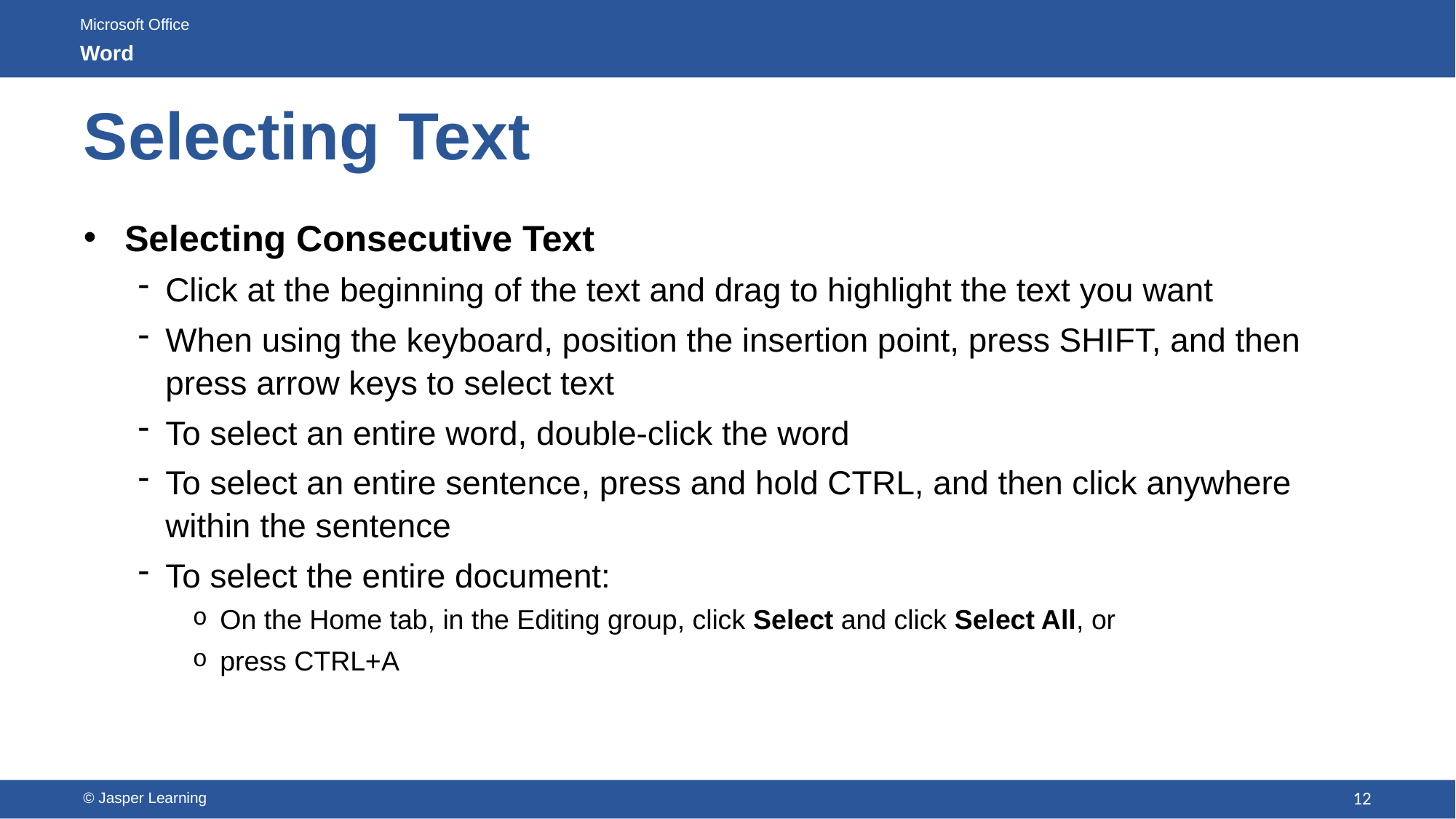

# Selecting Text
Selecting Consecutive Text
Click at the beginning of the text and drag to highlight the text you want
When using the keyboard, position the insertion point, press SHIFT, and then press arrow keys to select text
To select an entire word, double-click the word
To select an entire sentence, press and hold CTRL, and then click anywhere within the sentence
To select the entire document:
On the Home tab, in the Editing group, click Select and click Select All, or
press CTRL+A
12
© Jasper Learning